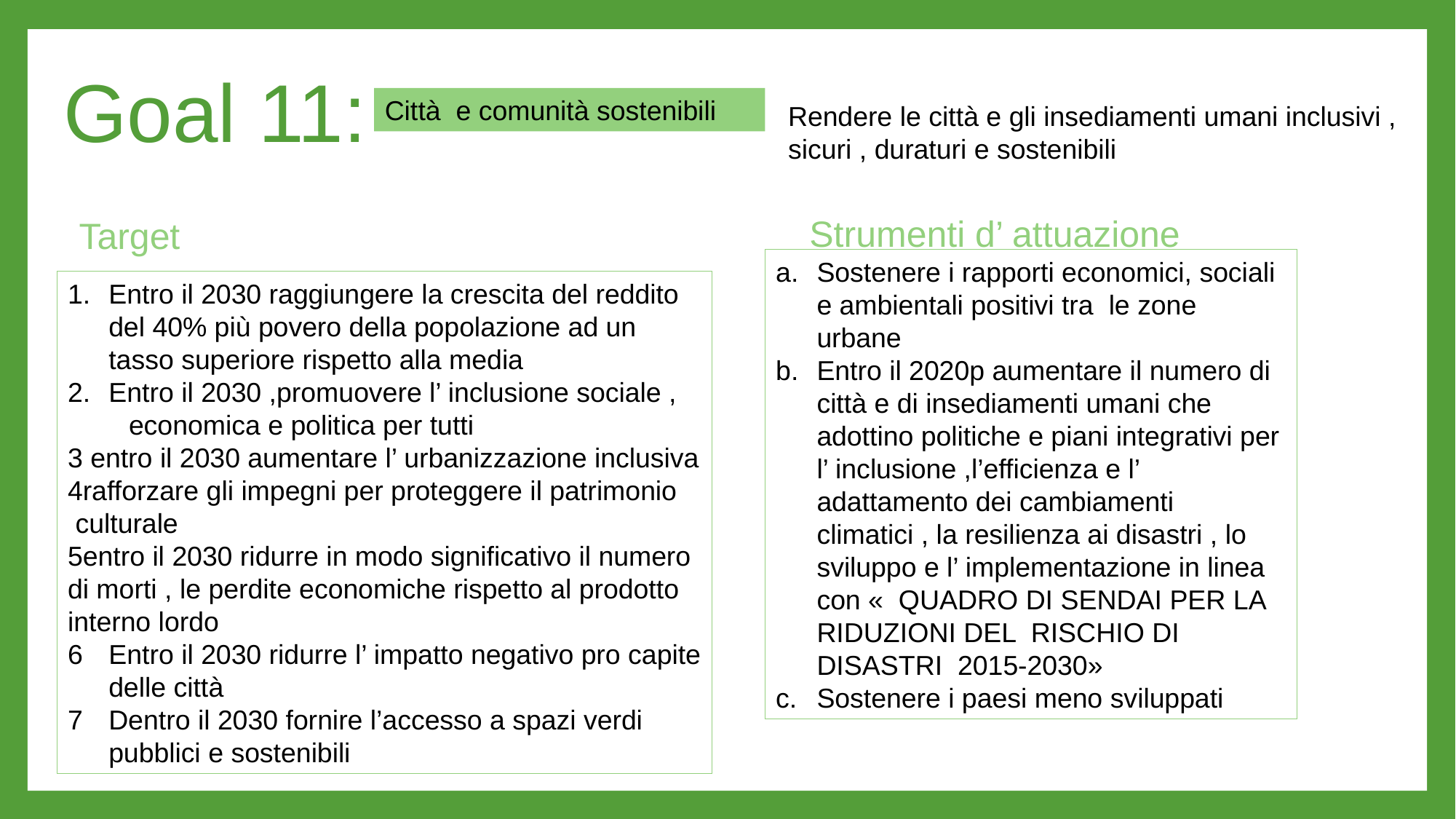

Goal 11:
Città  e comunità sostenibili
Rendere le città e gli insediamenti umani inclusivi , sicuri , duraturi e sostenibili
Strumenti d’ attuazione
Target
Sostenere i rapporti economici, sociali e ambientali positivi tra  le zone urbane
Entro il 2020p aumentare il numero di città e di insediamenti umani che adottino politiche e piani integrativi per l’ inclusione ,l’efficienza e l’ adattamento dei cambiamenti climatici , la resilienza ai disastri , lo sviluppo e l’ implementazione in linea con «  QUADRO DI SENDAI PER LA RIDUZIONI DEL  RISCHIO DI DISASTRI  2015-2030»
Sostenere i paesi meno sviluppati
Entro il 2030 raggiungere la crescita del reddito del 40% più povero della popolazione ad un tasso superiore rispetto alla media
Entro il 2030 ,promuovere l’ inclusione sociale ,
        economica e politica per tutti
3 entro il 2030 aumentare l’ urbanizzazione inclusiva
4rafforzare gli impegni per proteggere il patrimonio     culturale
5entro il 2030 ridurre in modo significativo il numero di morti , le perdite economiche rispetto al prodotto interno lordo
Entro il 2030 ridurre l’ impatto negativo pro capite delle città
Dentro il 2030 fornire l’accesso a spazi verdi pubblici e sostenibili